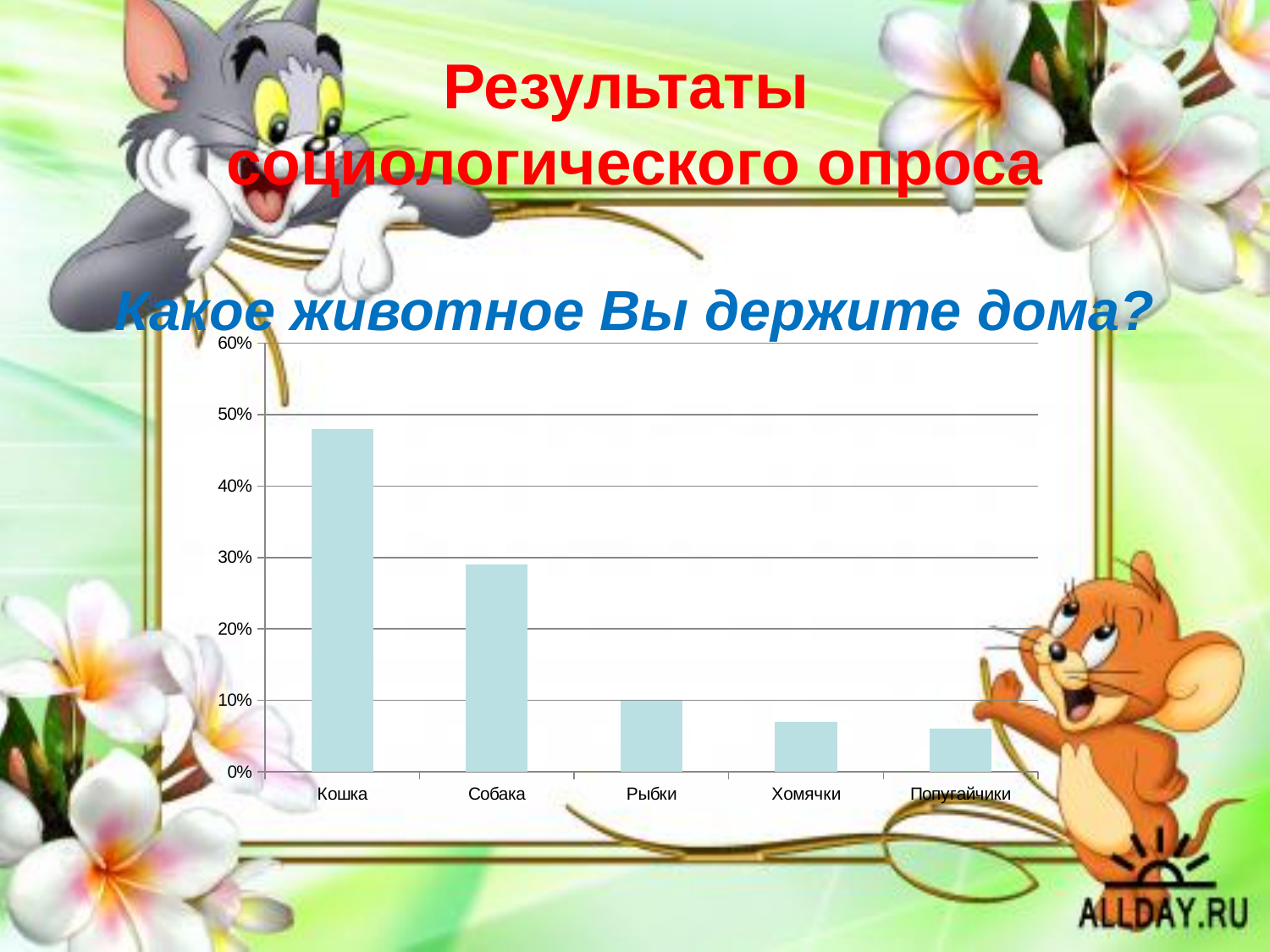

# Результаты социологического опроса Какое животное Вы держите дома?

### Chart

| Category | Ряд 1 |
|---|---|
| Кошка | 0.48 |
| Собака | 0.29 |
| Рыбки | 0.1 |
| Хомячки | 0.07 |
| Попугайчики | 0.06 |